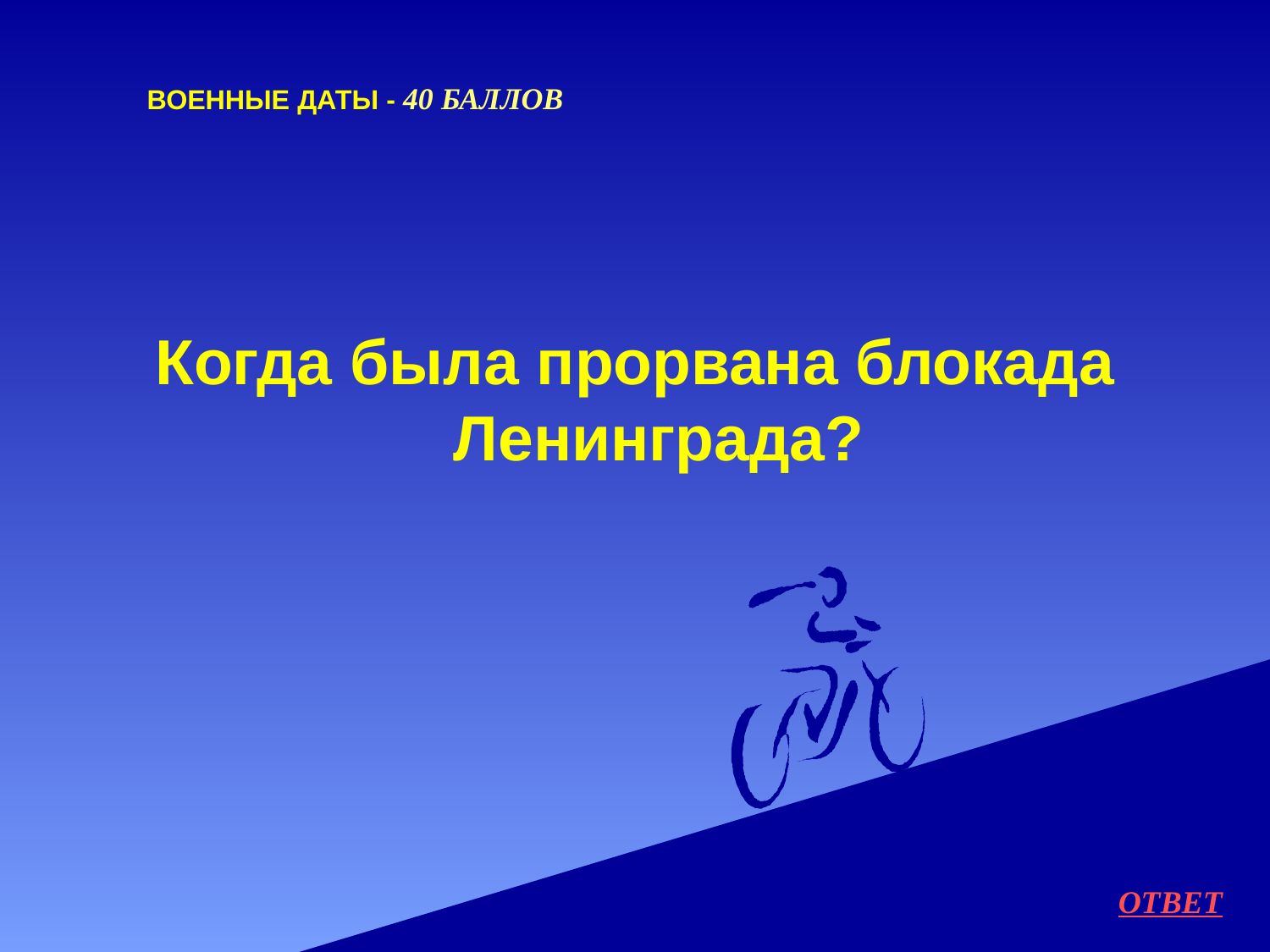

# военные даты - 40 баллов

Когда была прорвана блокада Ленинграда?
ОТВЕТ